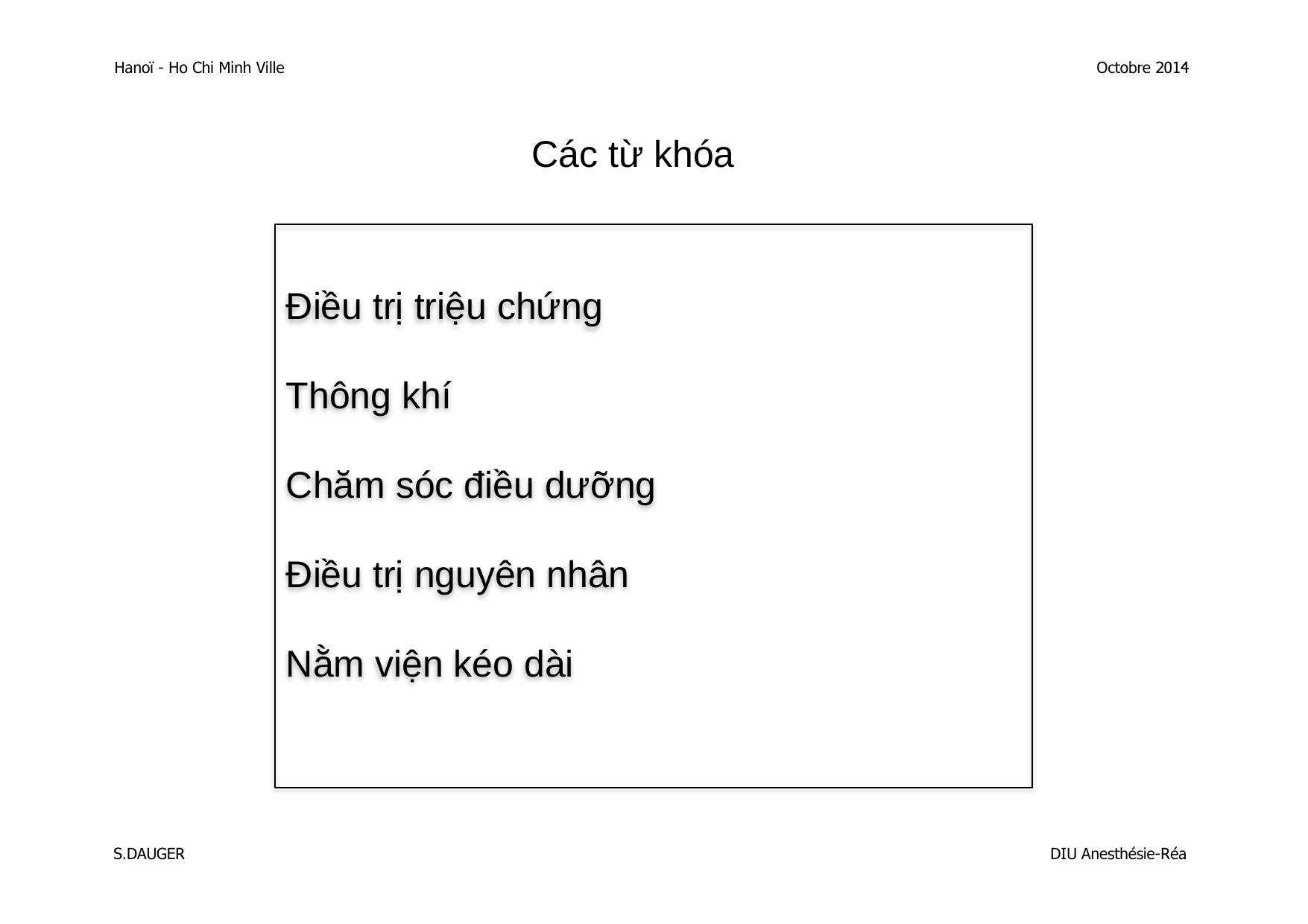

Hanoï - Ho Chi Minh Ville

Octobre 2014

Các từ khóa
Điều trị triệu chứng

Thông khí

Chăm sóc điều dưỡng

Điều trị nguyên nhân

Nằm viện kéo dài

S.DAUGER

DIU Anesthésie-Réa